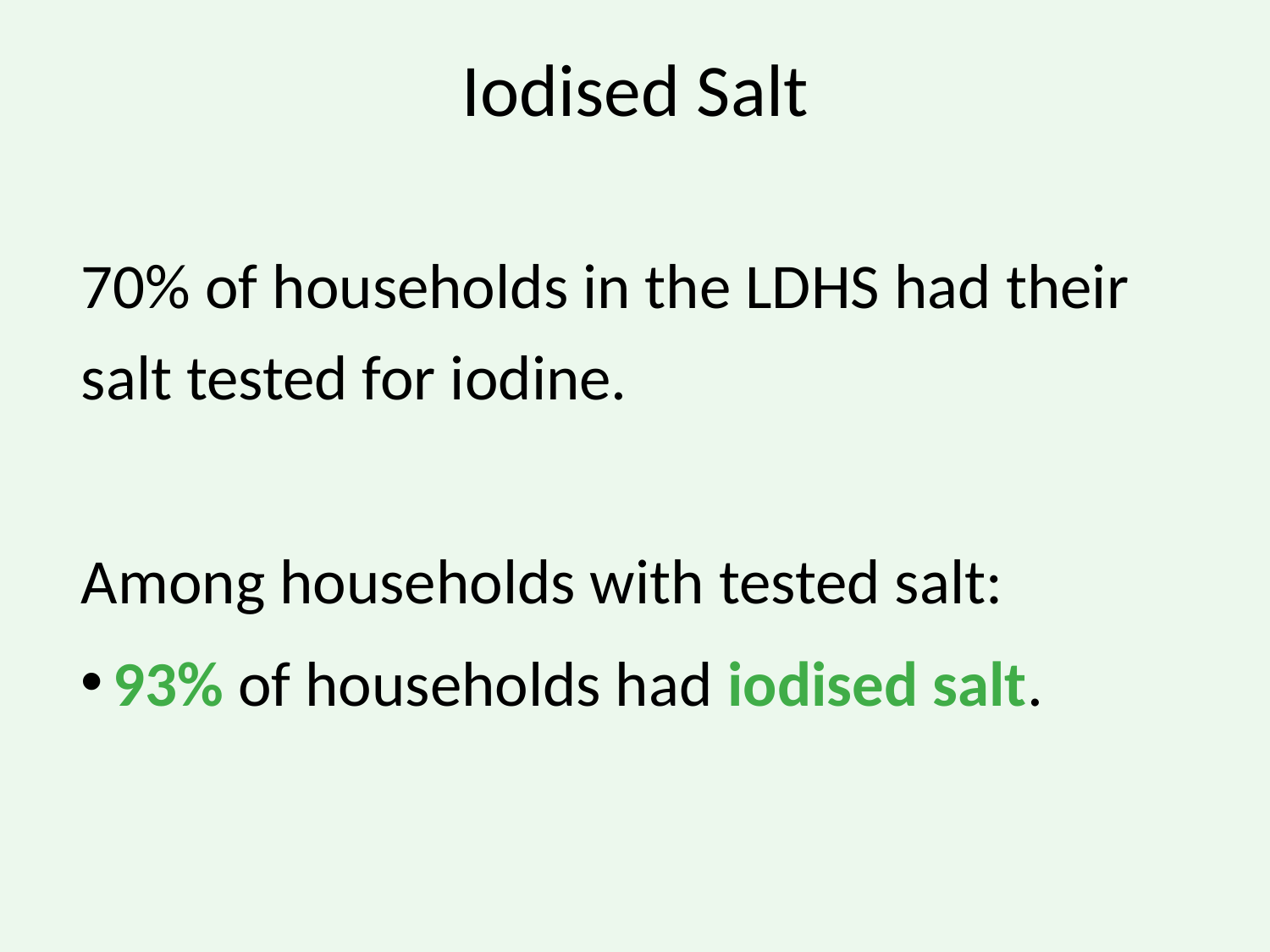

# Iodised Salt
70% of households in the LDHS had their salt tested for iodine.

Among households with tested salt:
93% of households had iodised salt.